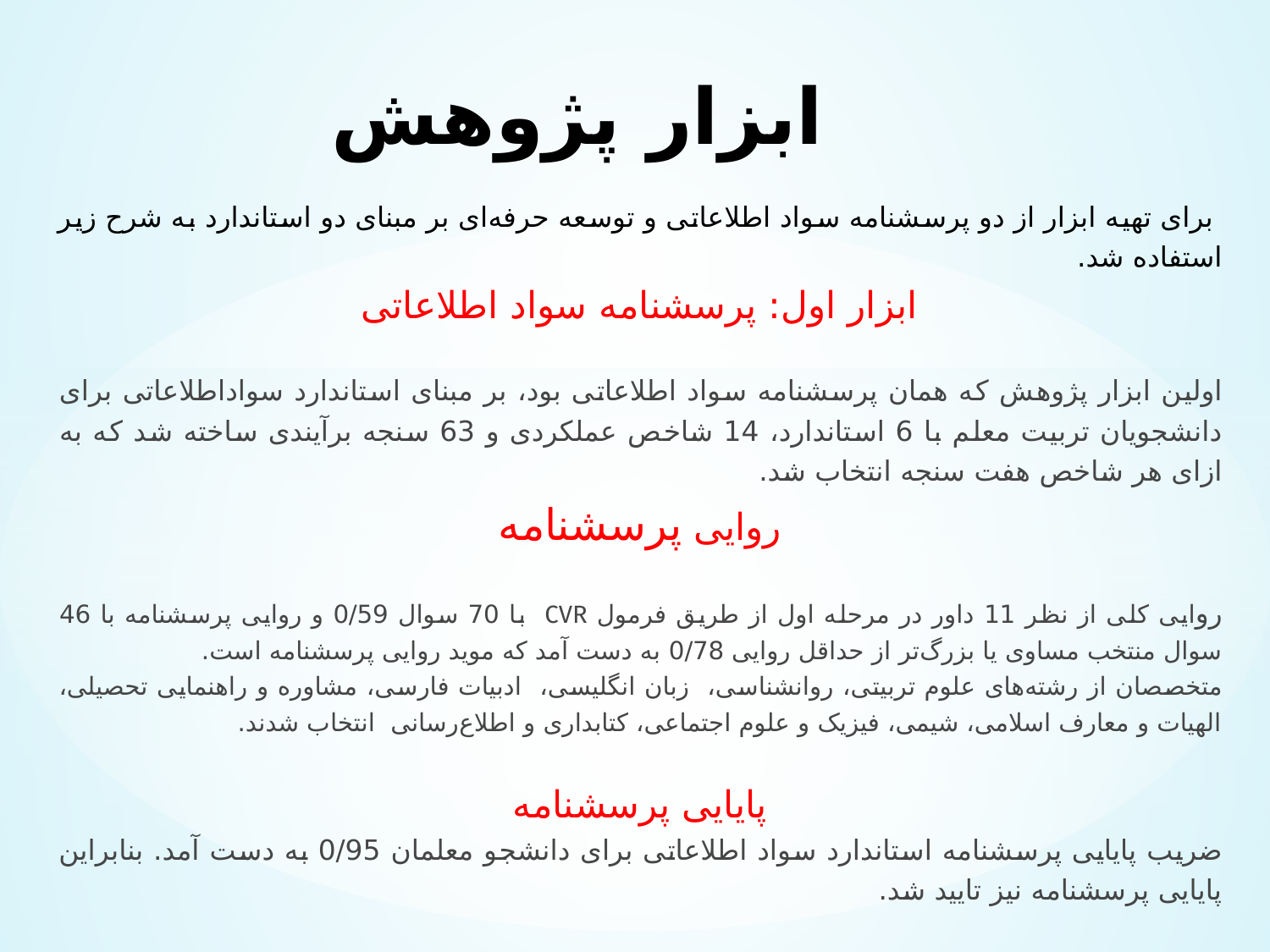

# ابزار پژوهش
 برای تهیه ابزار از دو پرسشنامه سواد اطلاعاتی و توسعه حرفه‌ای بر مبنای دو استاندارد به شرح زیر استفاده شد.
ابزار اول: پرسشنامه سواد اطلاعاتی

اولین ابزار پژوهش که همان پرسشنامه سواد اطلاعاتی بود، بر مبنای استاندارد سواداطلاعاتی برای دانشجویان تربیت معلم با 6 استاندارد، 14 شاخص عملکردی و 63 سنجه برآیندی ساخته شد که به ازای هر شاخص هفت سنجه انتخاب شد.
روایی پرسشنامه‌

روایی کلی از نظر 11 داور در مرحله اول از طریق فرمول CVR  با 70 سوال 0/59 و روایی پرسشنامه با 46 سوال منتخب مساوی یا بزرگ‌تر از حداقل روایی 0/78 به دست آمد که موید روایی پرسشنامه است.
متخصصان از رشته‌های علوم تربیتی، روانشناسی،  زبان انگلیسی،  ادبیات فارسی، مشاوره و راهنمایی تحصیلی، الهیات و معارف اسلامی، شیمی، فیزیک و علوم اجتماعی، کتابداری و اطلاع‌رسانی  انتخاب شدند.

پایایی پرسشنامه‌
ضریب پایایی پرسشنامه استاندارد سواد اطلاعاتی برای دانشجو معلمان 0/95 به دست آمد. بنابراین پایایی پرسشنامه نیز تایید شد.